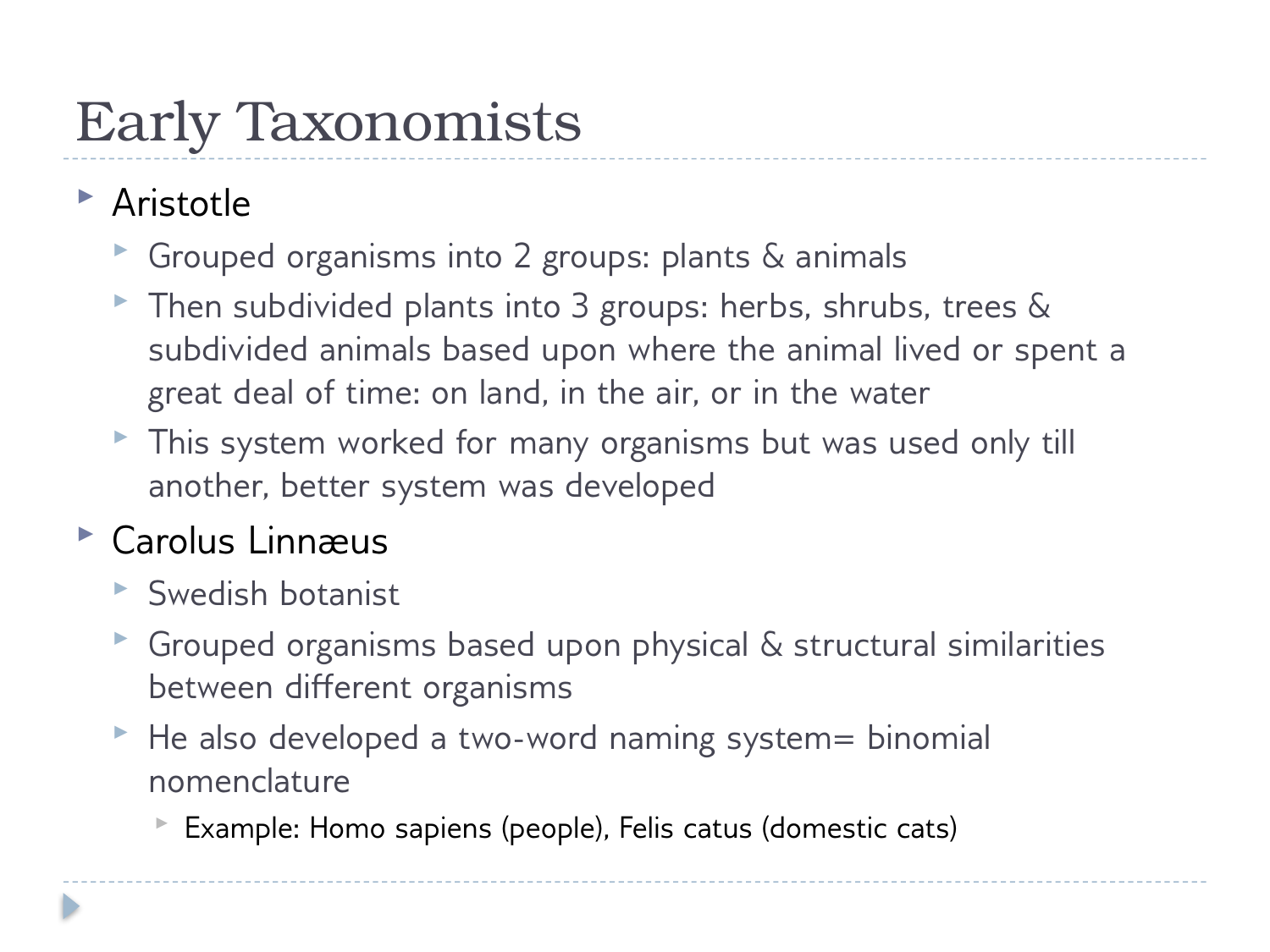

# Early Taxonomists
Aristotle
Grouped organisms into 2 groups: plants & animals
Then subdivided plants into 3 groups: herbs, shrubs, trees & subdivided animals based upon where the animal lived or spent a great deal of time: on land, in the air, or in the water
This system worked for many organisms but was used only till another, better system was developed
Carolus Linnaeus
Swedish botanist
Grouped organisms based upon physical & structural similarities between different organisms
He also developed a two-word naming system= binomial nomenclature
Example: Homo sapiens (people), Felis catus (domestic cats)